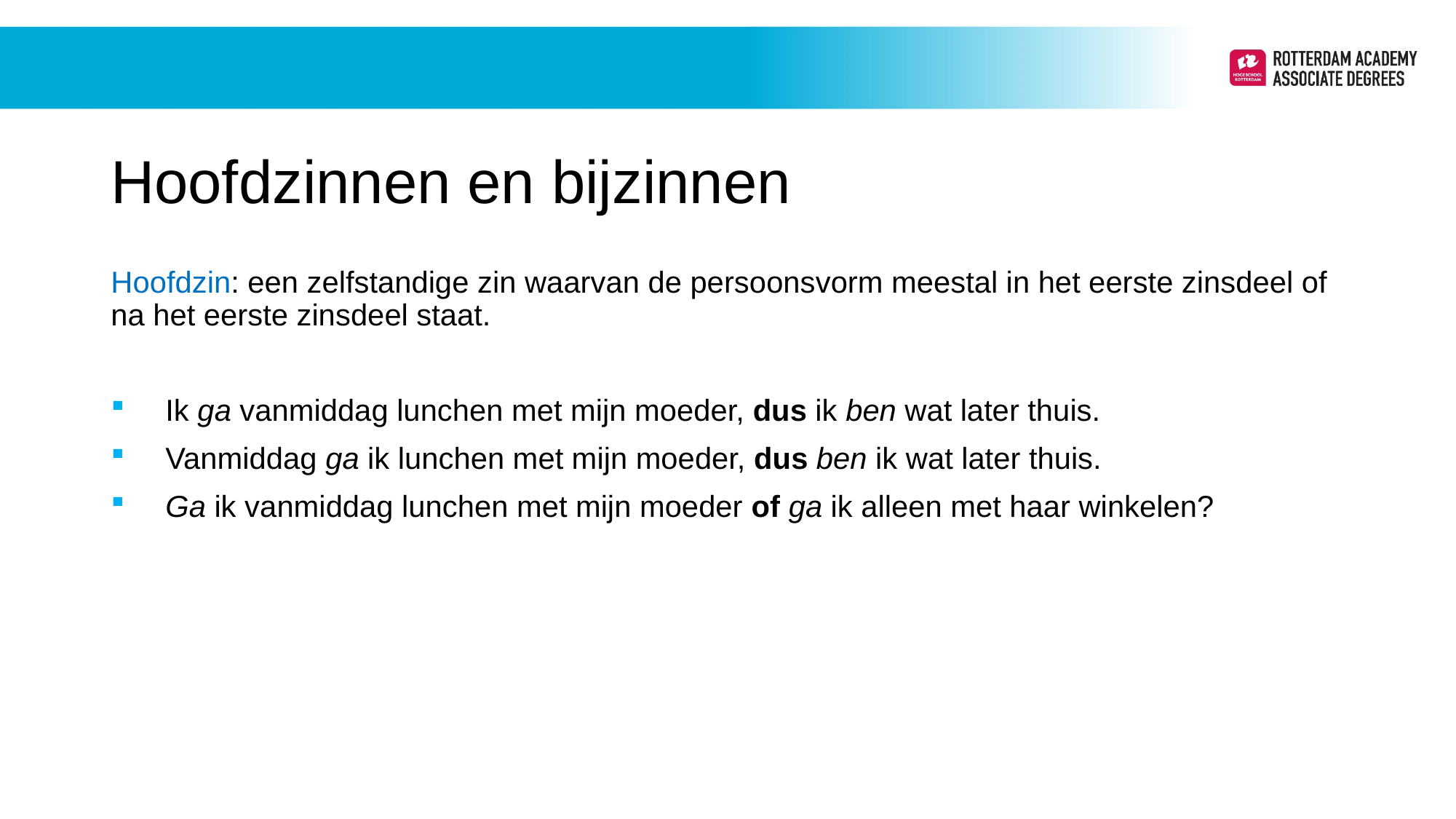

# Hoofdzinnen en bijzinnen
Hoofdzin: een zelfstandige zin waarvan de persoonsvorm meestal in het eerste zinsdeel of na het eerste zinsdeel staat.

Ik ga vanmiddag lunchen met mijn moeder, dus ik ben wat later thuis.
Vanmiddag ga ik lunchen met mijn moeder, dus ben ik wat later thuis.
Ga ik vanmiddag lunchen met mijn moeder of ga ik alleen met haar winkelen?